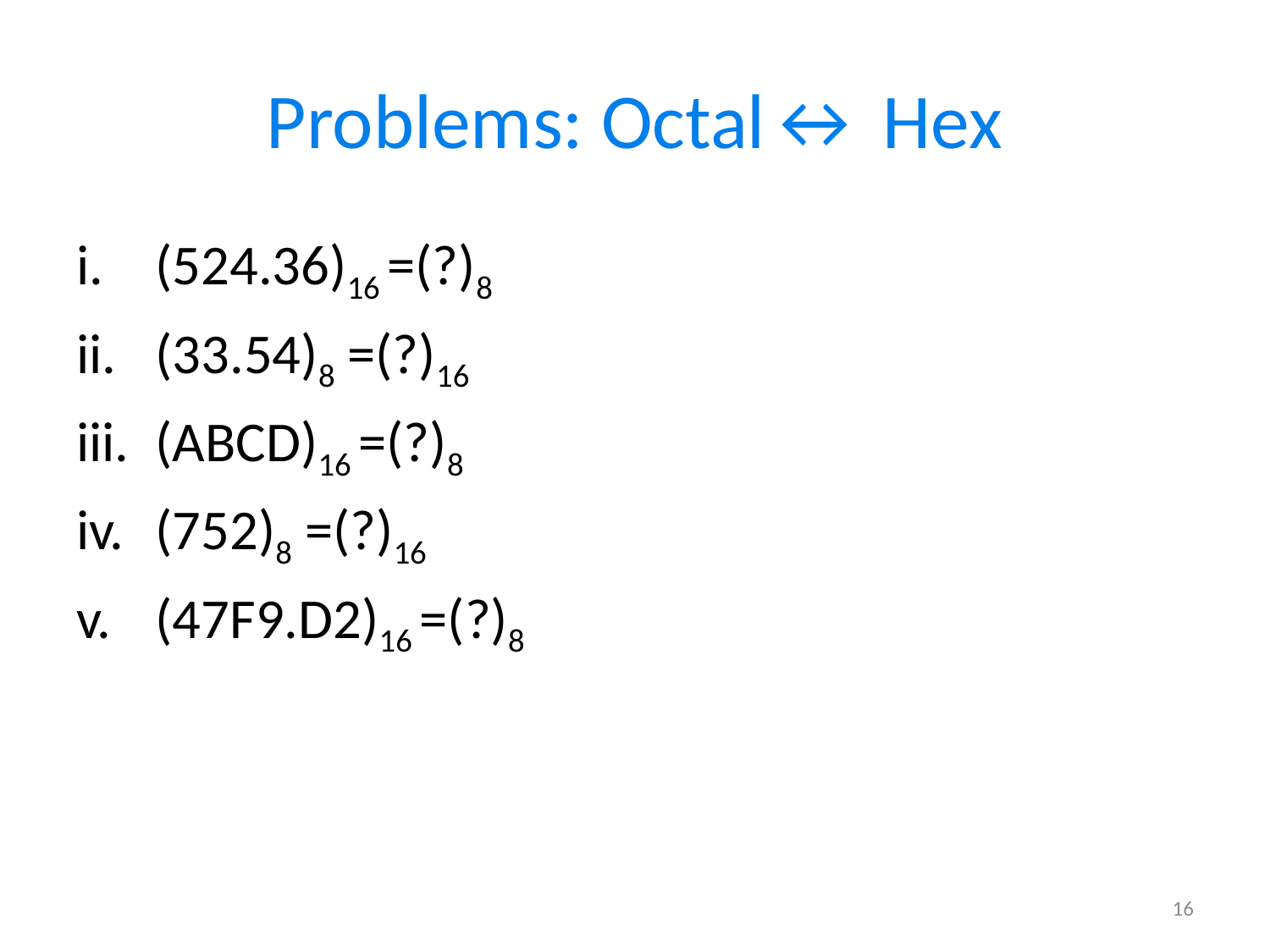

# Problems: Octal↔ Hex
(524.36)16 =(?)8
(33.54)8 =(?)16
(ABCD)16 =(?)8
(752)8 =(?)16
(47F9.D2)16 =(?)8

16